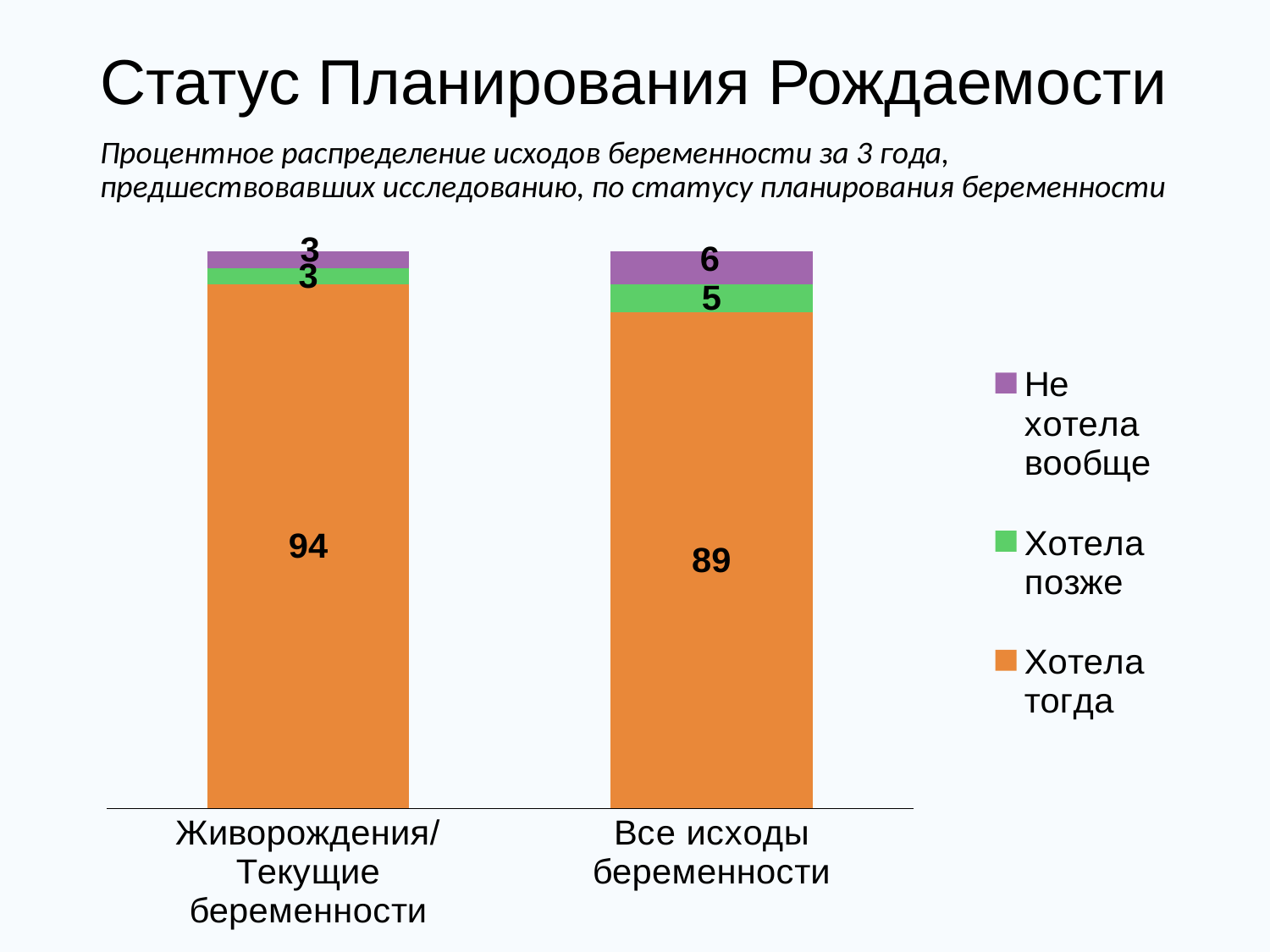

# Статус Планирования Рождаемости
Процентное распределение исходов беременности за 3 года, предшествовавших исследованию, по статусу планирования беременности

### Chart

| Category | Хотела тогда | Хотела позже | Не хотела вообще |
|---|---|---|---|
| Живорождения/Текущие беременности | 94.0 | 3.0 | 3.0 |
| Все исходы беременности | 89.0 | 5.0 | 6.0 |